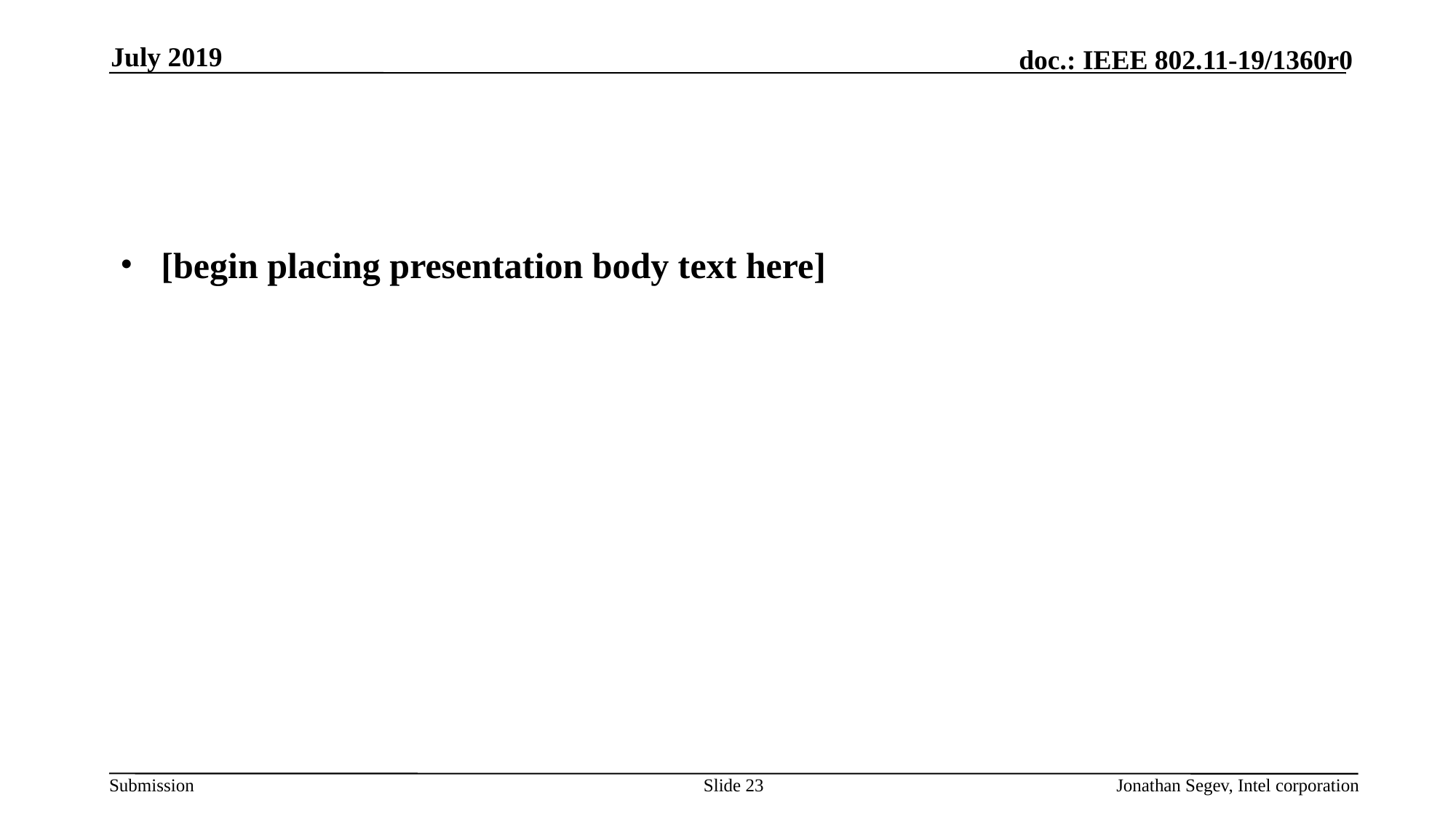

July 2019
#
[begin placing presentation body text here]
Slide 23
Jonathan Segev, Intel corporation